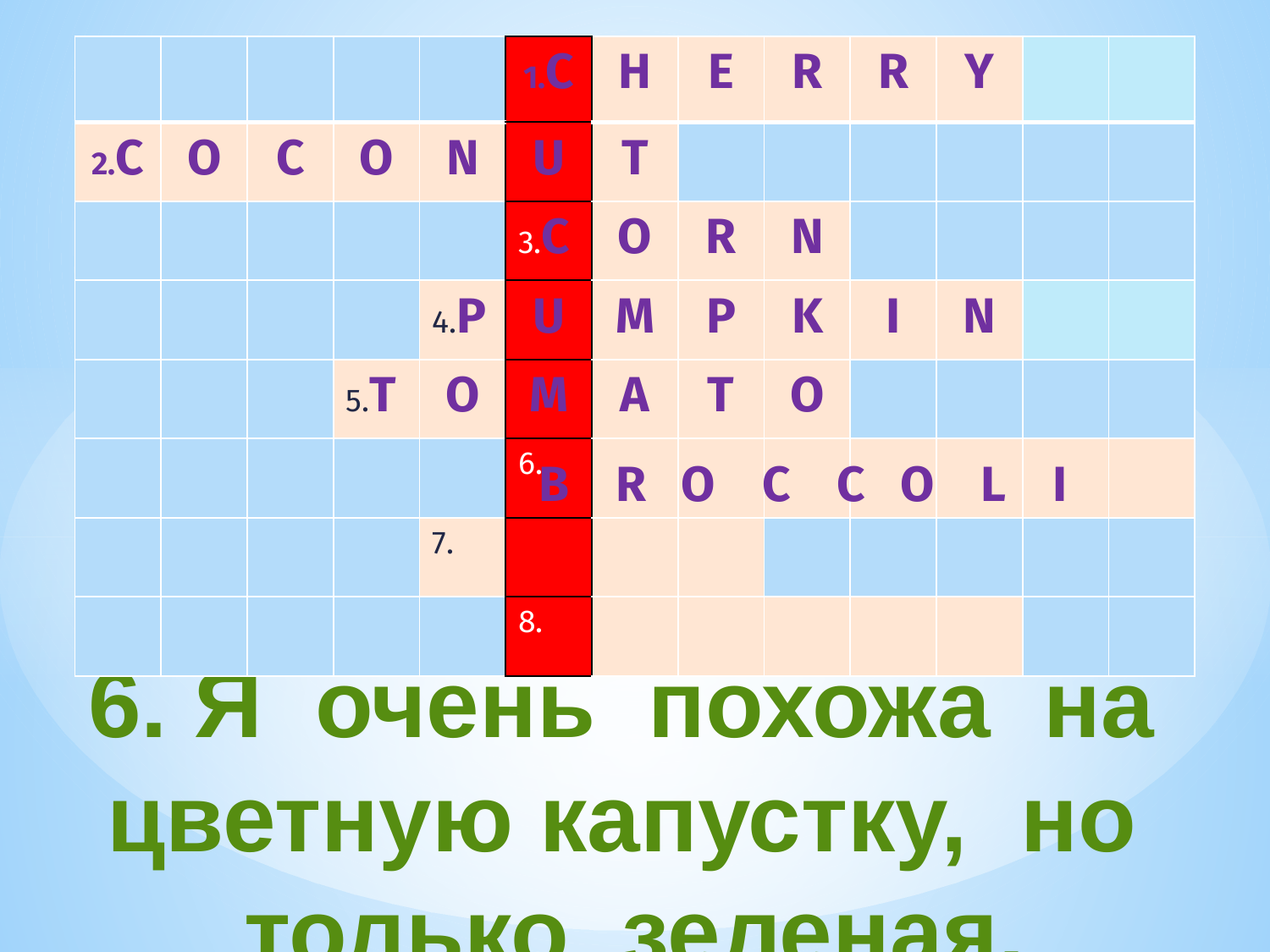

|  |  |  |  |  | 1.C | H | E | R | R | Y |  |  |
| --- | --- | --- | --- | --- | --- | --- | --- | --- | --- | --- | --- | --- |
| 2.C | O | C | O | N | U | T |  |  |  |  |  |  |
|  |  |  |  |  | 3.C | O | R | N |  |  |  |  |
|  |  |  |  | 4.P | U | M | P | K | I | N |  |  |
|  |  |  | 5.T | O | M | A | T | O |  |  |  |  |
|  |  |  |  |  | 6. |  |  |  |  |  |  |  |
|  |  |  |  | 7. |  |  |  |  |  |  |  |  |
|  |  |  |  |  | 8. |  |  |  |  |  |  |  |
 B    R   O    C    C   O    L    I
6. Я  очень  похожа  на  цветную капустку,  но  только  зеленая.